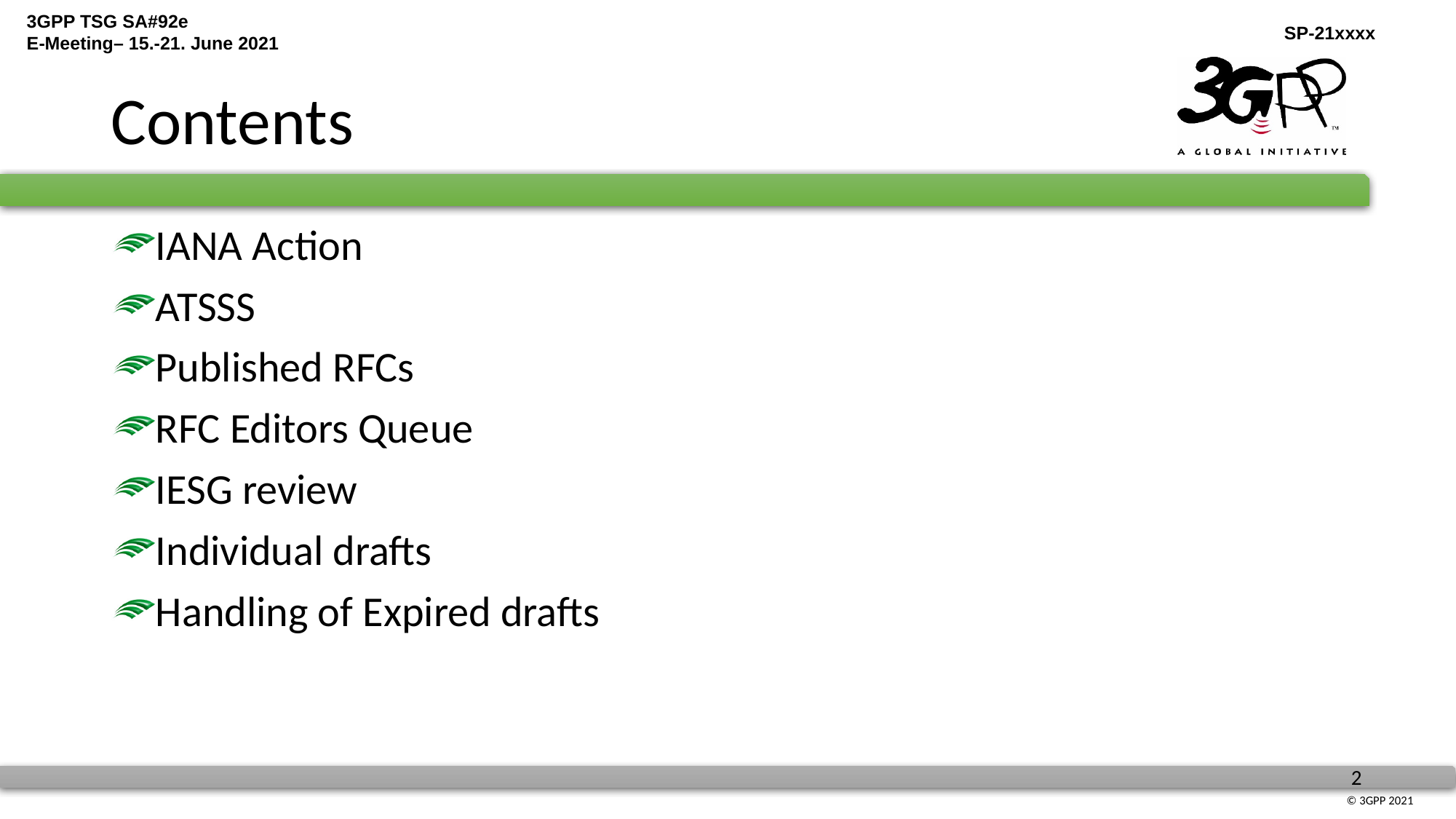

# Contents
IANA Action
ATSSS
Published RFCs
RFC Editors Queue
IESG review
Individual drafts
Handling of Expired drafts